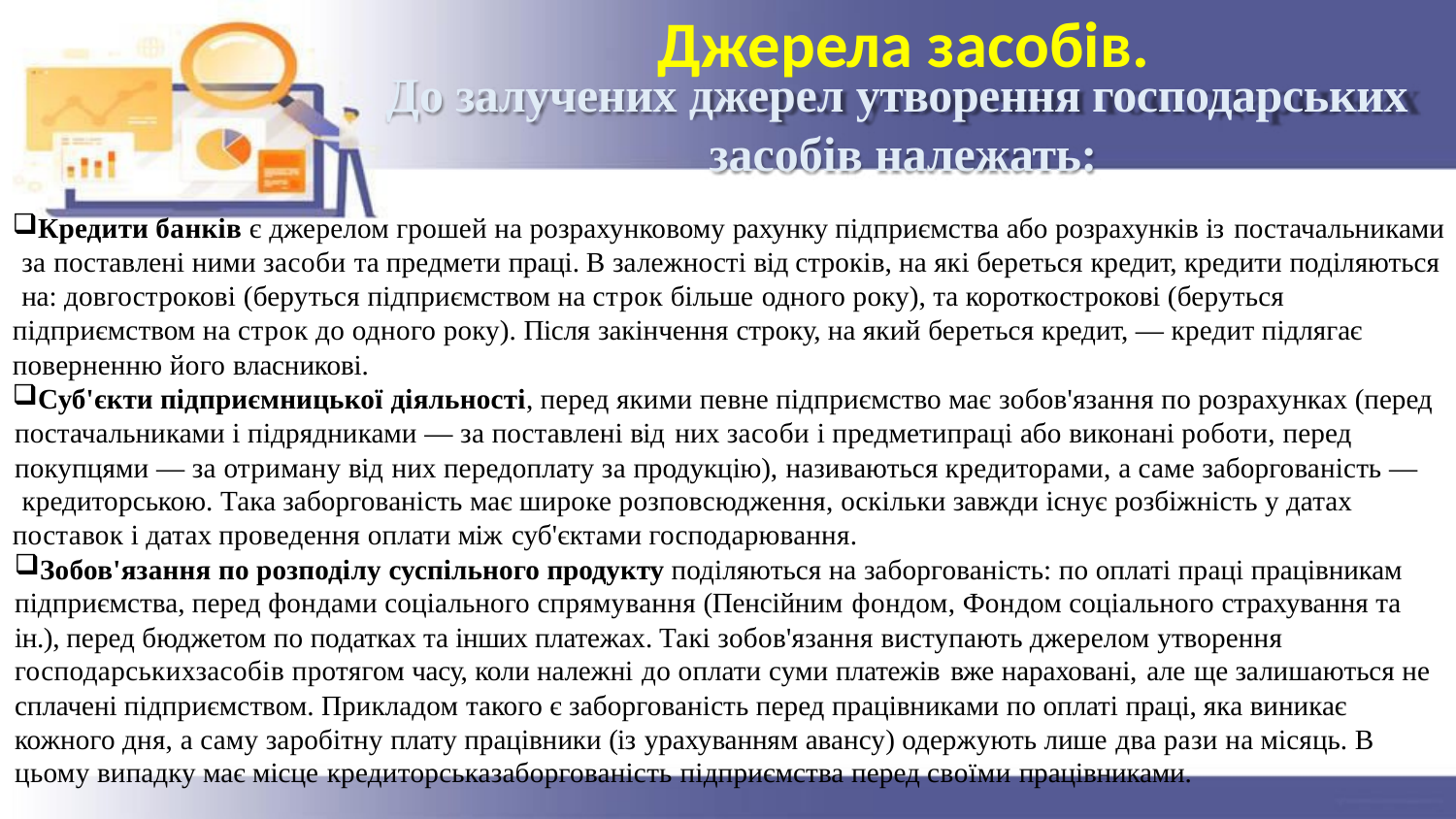

# Джерела засобів.

До залучених джерел утворення господарських  засобів належать:
Кредити банків є джерелом грошей на розрахунковому рахунку підприємства або розрахунків із постачальниками  за поставлені ними засоби та предмети праці. В залежності від строків, на які береться кредит, кредити поділяються  на: довгострокові (беруться підприємством на строк більше одного року), та короткострокові (беруться
підприємством на строк до одного року). Після закінчення строку, на який береться кредит, — кредит підлягає
поверненню його власникові.
Суб'єкти підприємницької діяльності, перед якими певне підприємство має зобов'язання по розрахунках (перед  постачальниками і підрядниками — за поставлені від них засоби і предметипраці або виконані роботи, перед
покупцями — за отриману від них передоплату за продукцію), називаються кредиторами, а саме заборгованість —  кредиторською. Така заборгованість має широке розповсюдження, оскільки завжди існує розбіжність у датах
поставок і датах проведення оплати між суб'єктами господарювання.
Зобов'язання по розподілу суспільного продукту поділяються на заборгованість: по оплаті праці працівникам  підприємства, перед фондами соціального спрямування (Пенсійним фондом, Фондом соціального страхування та
ін.), перед бюджетом по податках та інших платежах. Такі зобов'язання виступають джерелом утворення  господарськихзасобів протягом часу, коли належні до оплати суми платежів вже нараховані, але ще залишаються не
сплачені підприємством. Прикладом такого є заборгованість перед працівниками по оплаті праці, яка виникає  кожного дня, а саму заробітну плату працівники (із урахуванням авансу) одержують лише два рази на місяць. В  цьому випадку має місце кредиторськазаборгованість підприємства перед своїми працівниками.